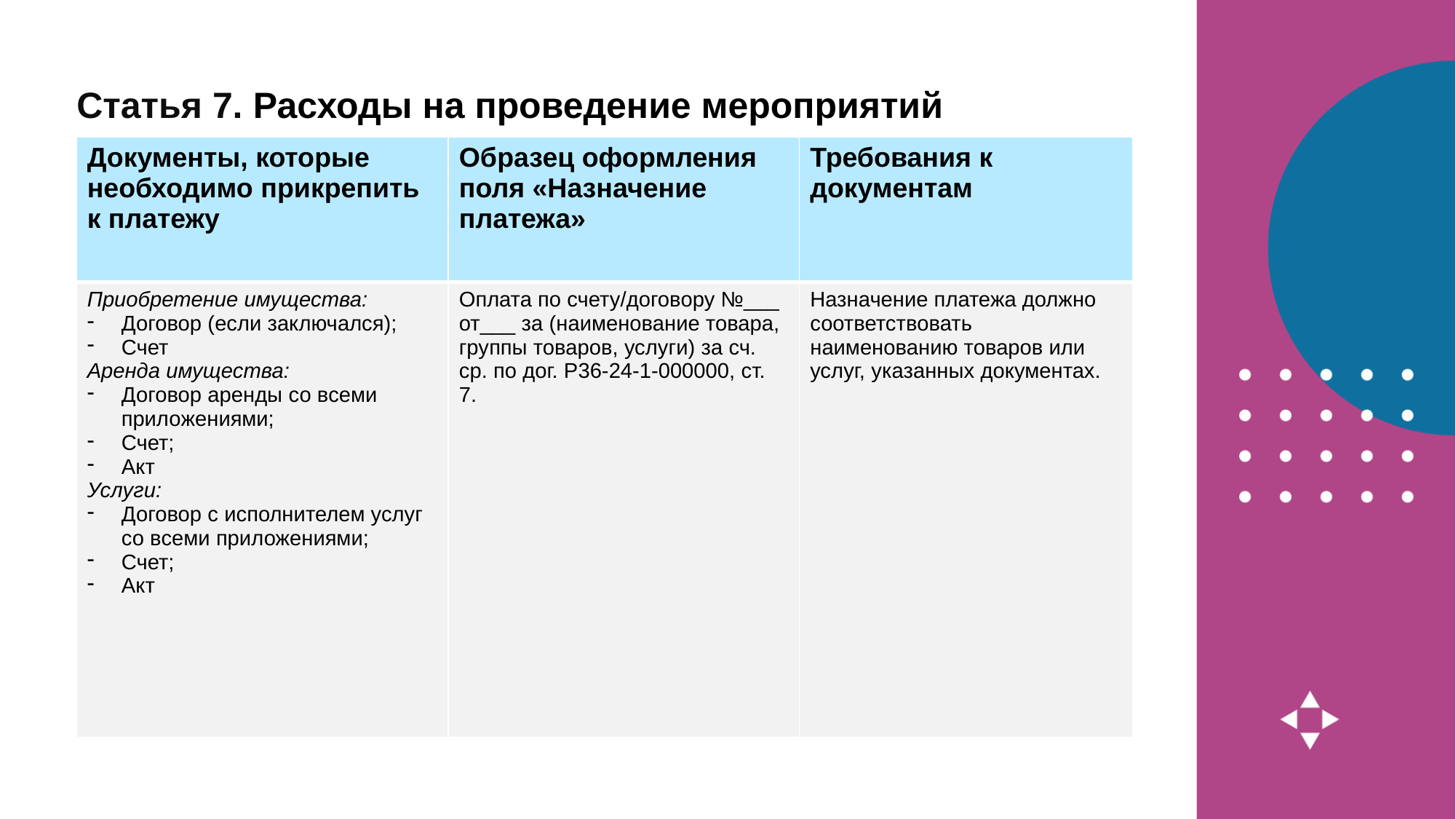

# Статья 7. Расходы на проведение мероприятий
| Документы, которые необходимо прикрепить к платежу | Образец оформления поля «Назначение платежа» | Требования к документам |
| --- | --- | --- |
| Приобретение имущества: Договор (если заключался); Счет Аренда имущества: Договор аренды со всеми приложениями; Счет; Акт Услуги: Договор с исполнителем услуг со всеми приложениями; Счет; Акт | Оплата по счету/договору №\_\_\_ от\_\_\_ за (наименование товара, группы товаров, услуги) за сч. ср. по дог. Р36-24-1-000000, ст. 7. | Назначение платежа должно соответствовать наименованию товаров или услуг, указанных документах. |